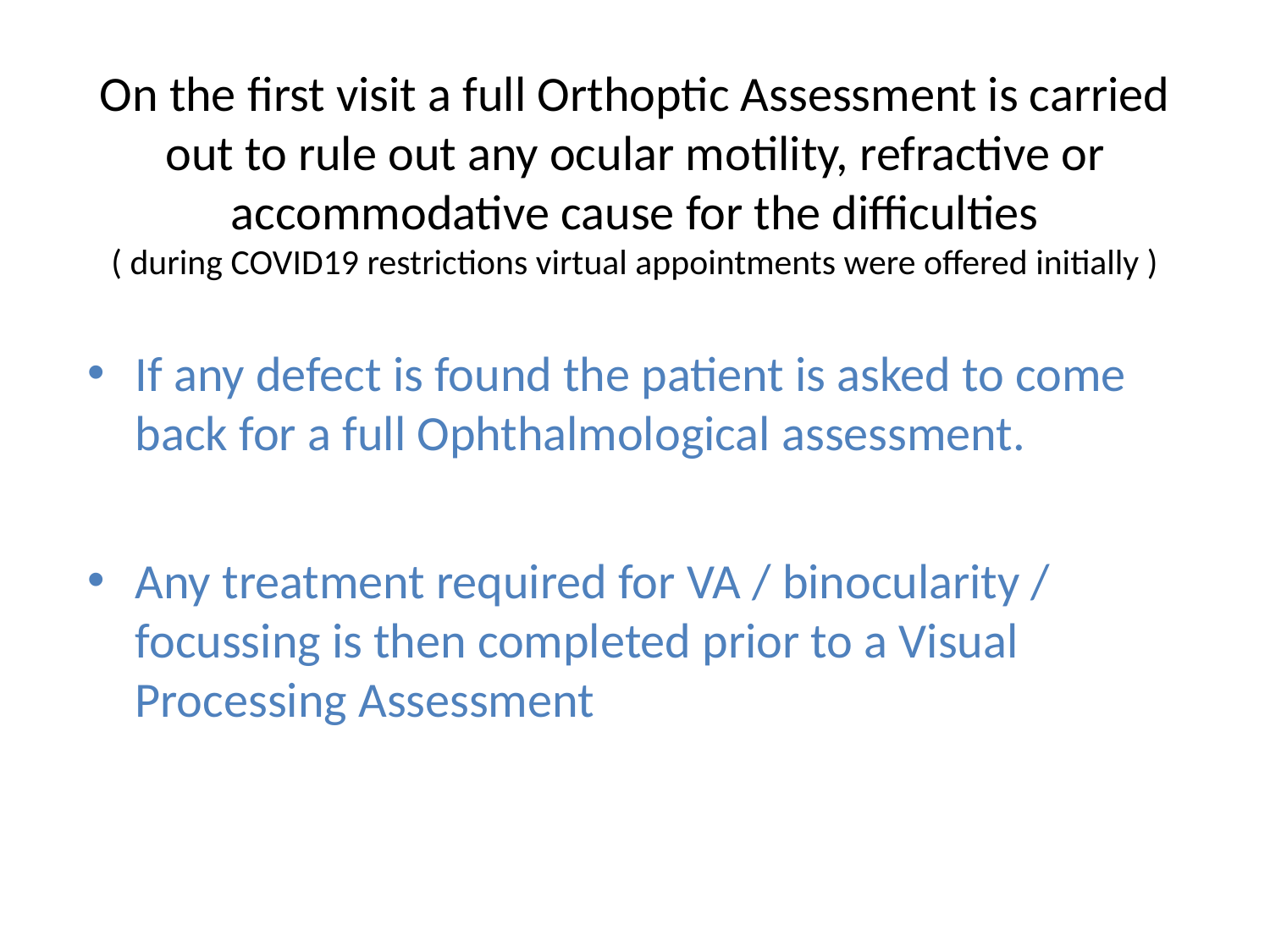

# On the first visit a full Orthoptic Assessment is carried out to rule out any ocular motility, refractive or accommodative cause for the difficulties ( during COVID19 restrictions virtual appointments were offered initially )
If any defect is found the patient is asked to come back for a full Ophthalmological assessment.

Any treatment required for VA / binocularity / focussing is then completed prior to a Visual Processing Assessment